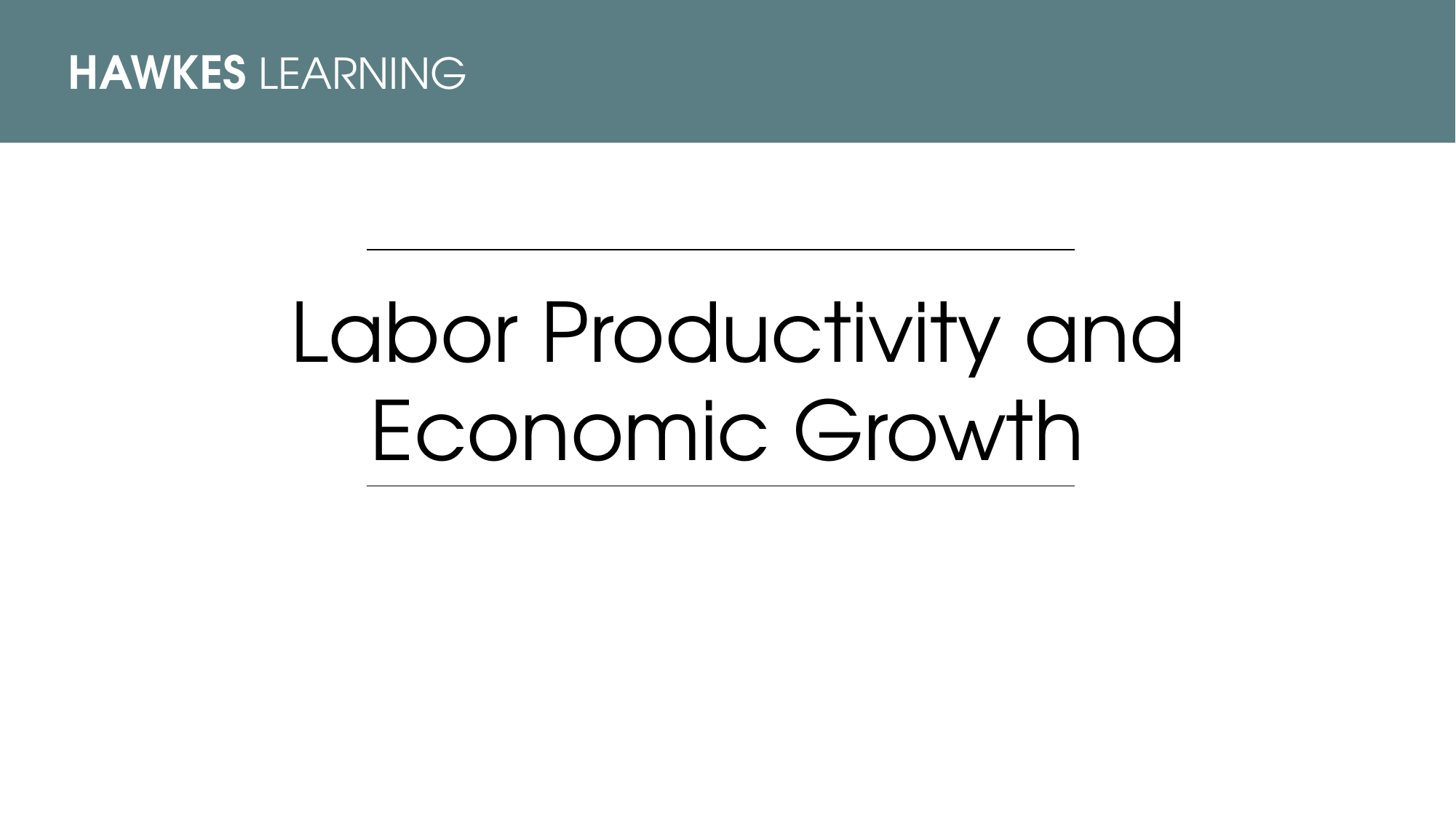

HAWKES LEARNING
 Labor Productivity and Economic Growth